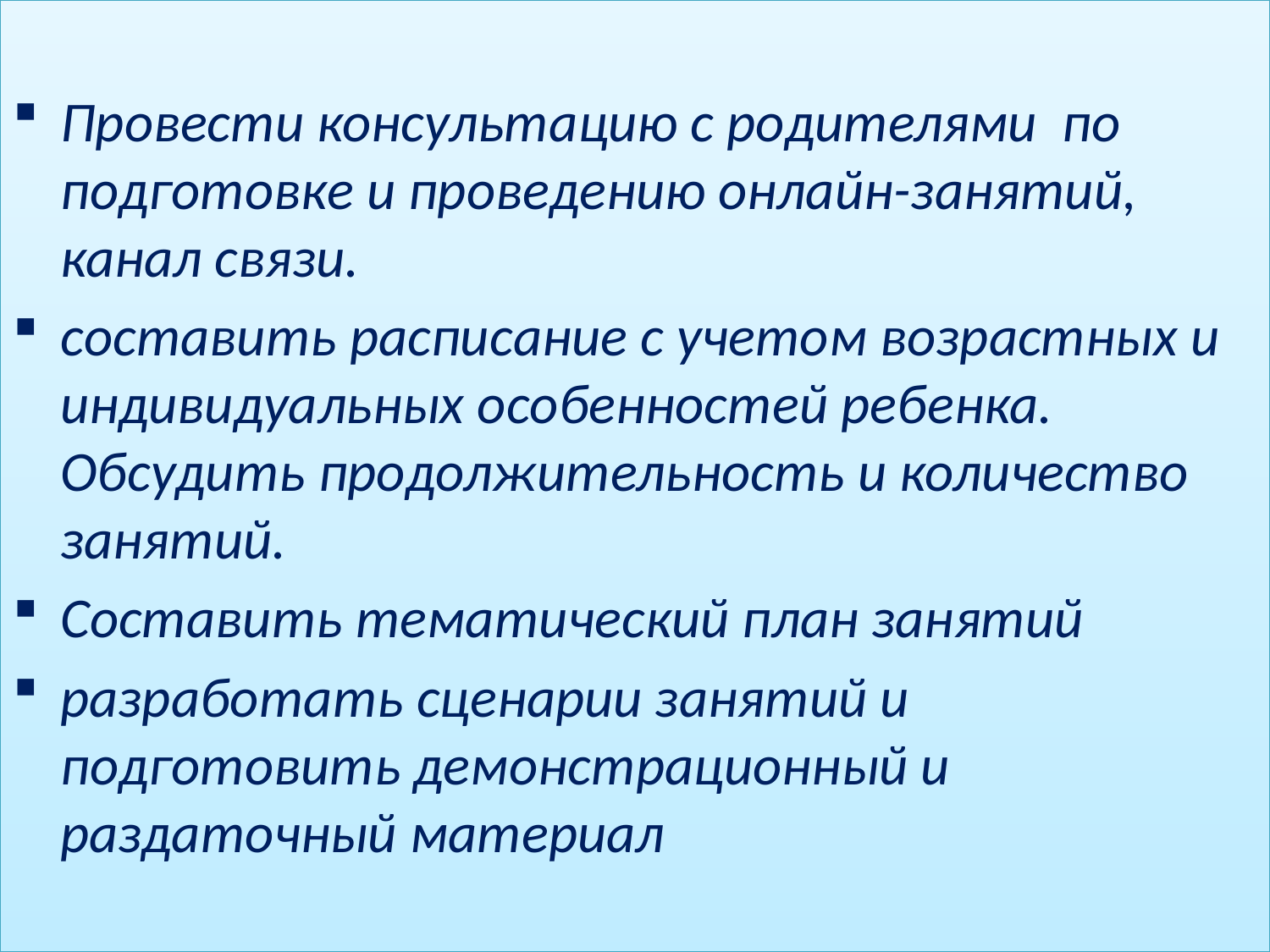

Провести консультацию с родителями  по подготовке и проведению онлайн-занятий, канал связи.
составить расписание с учетом возрастных и индивидуальных особенностей ребенка. Обсудить продолжительность и количество занятий.
Составить тематический план занятий
разработать сценарии занятий и подготовить демонстрационный и раздаточный материал